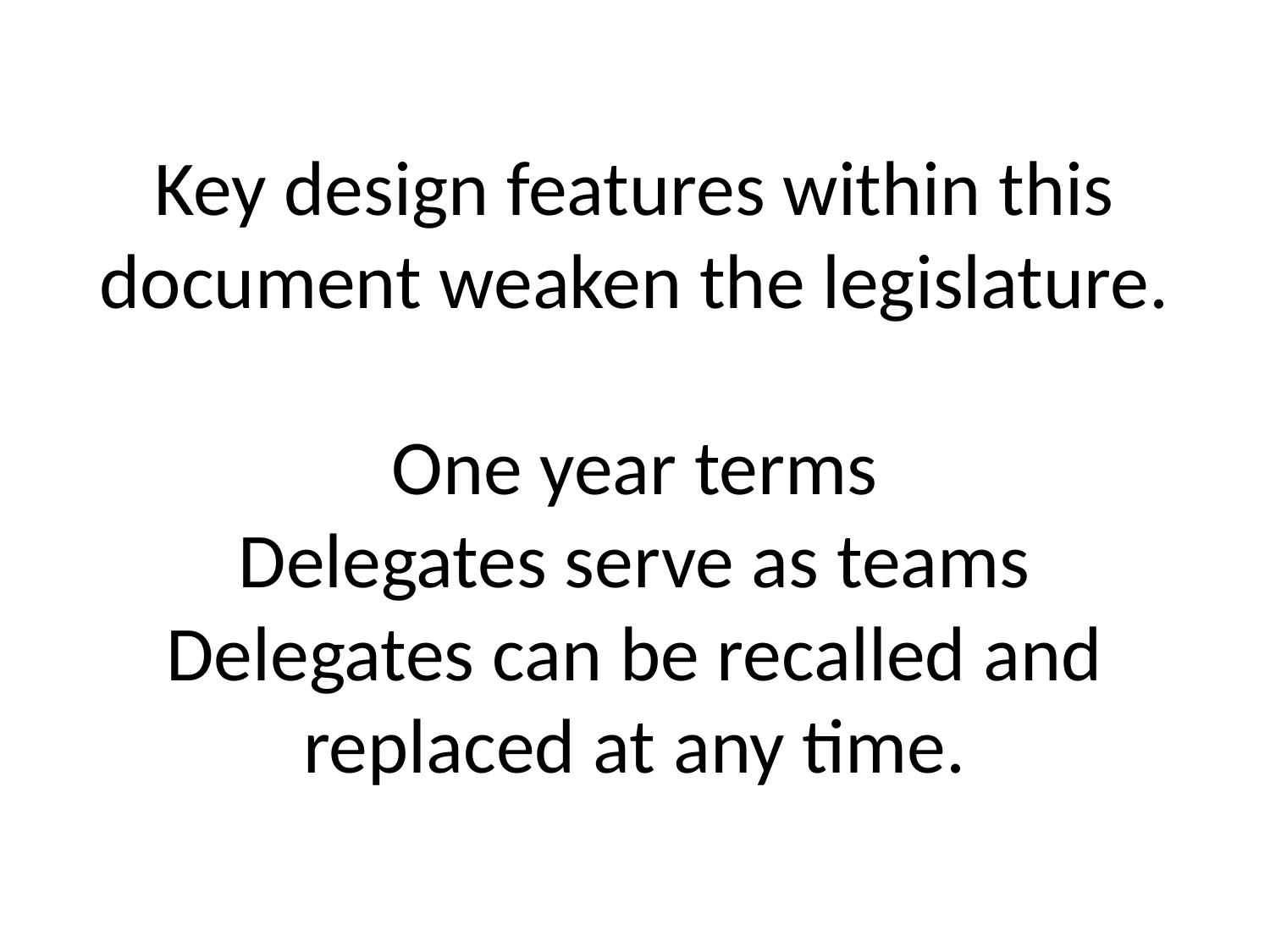

# Key design features within this document weaken the legislature. One year terms Delegates serve as teams Delegates can be recalled and replaced at any time.